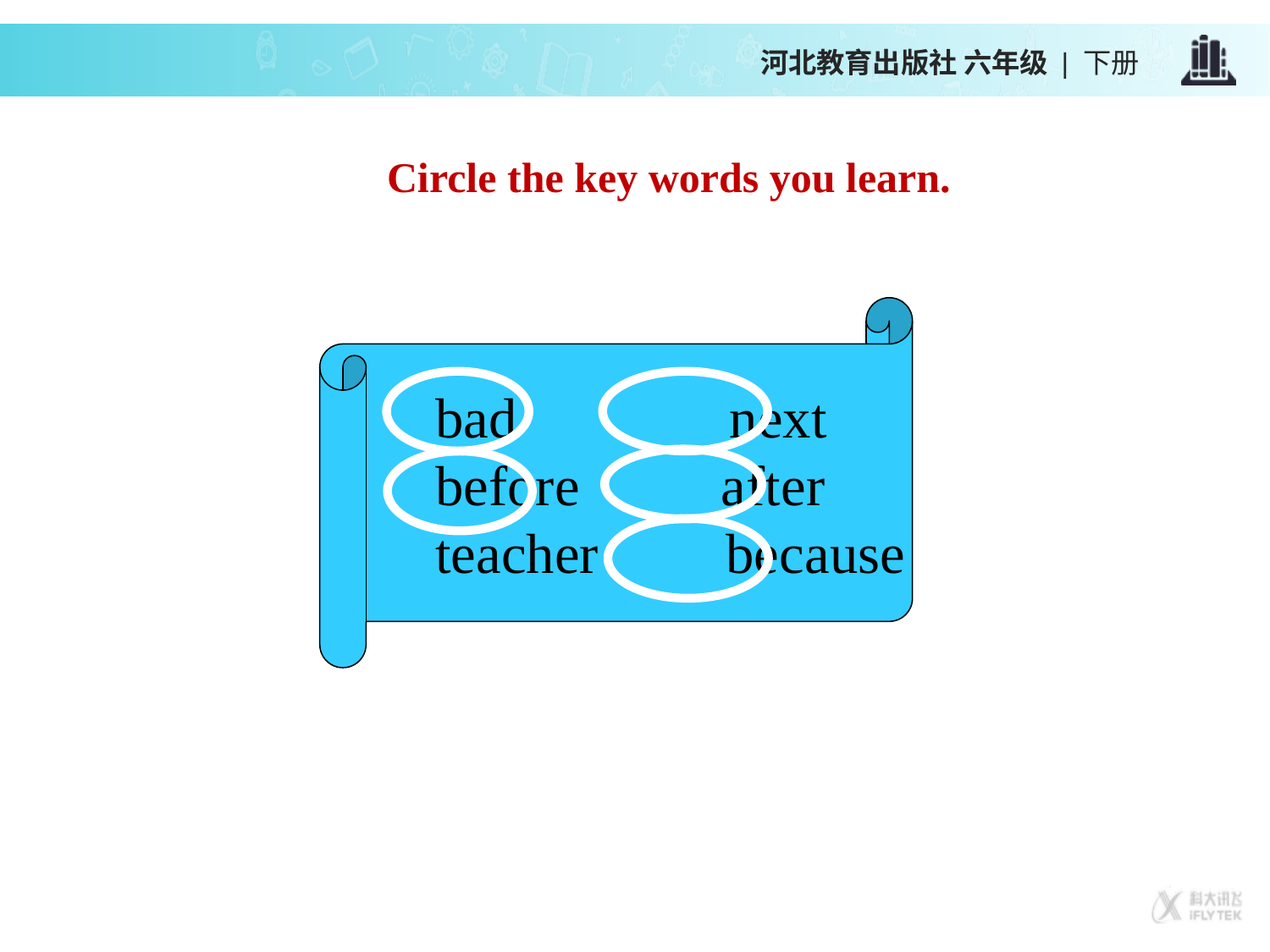

Circle the key words you learn.
    bad               next
    before          after
    teacher         because